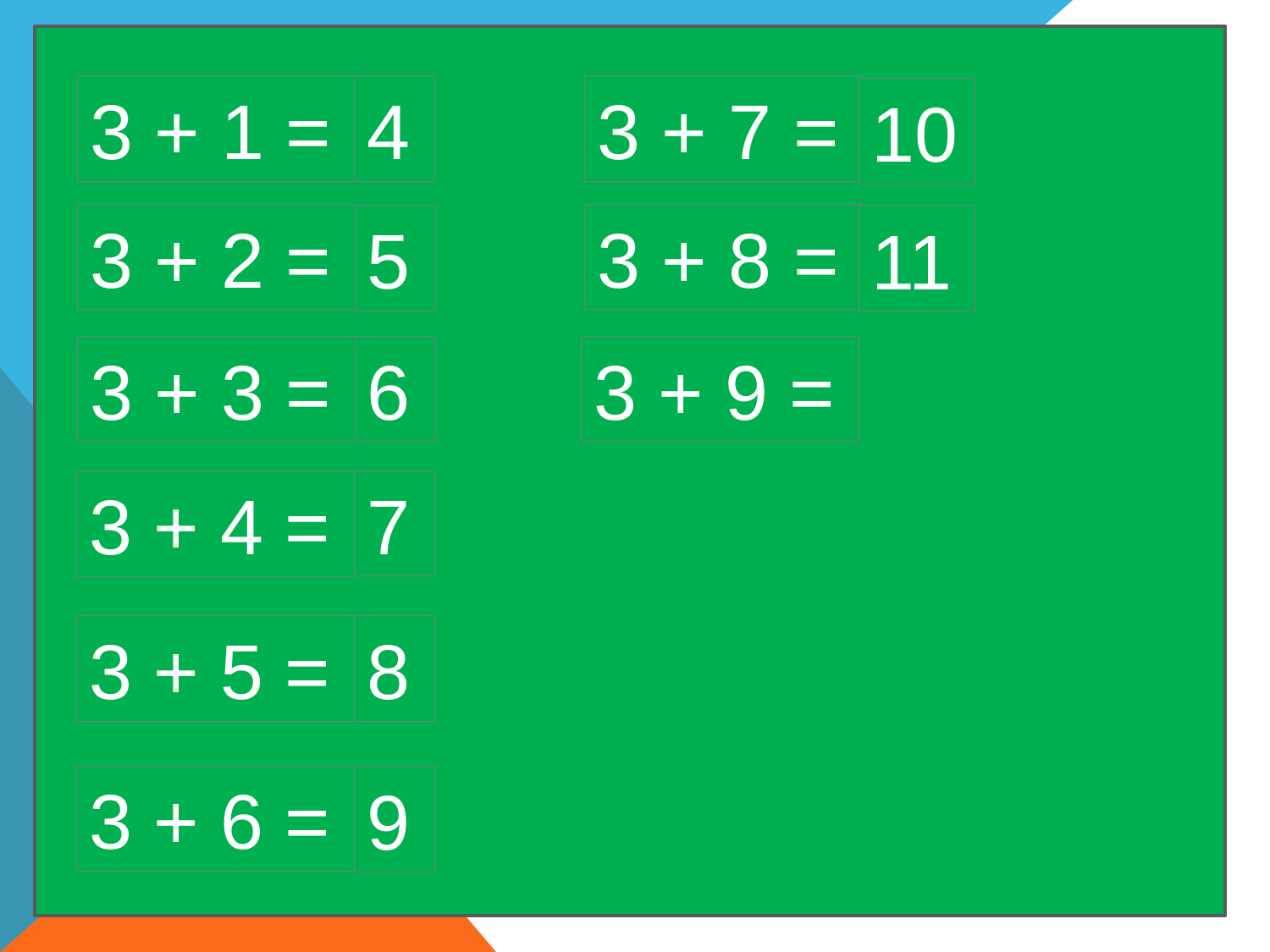

4
3 + 1 =
3 + 7 =
10
3 + 2 =
3 + 8 =
5
11
3 + 3 =
6
3 + 9 =
7
3 + 4 =
8
3 + 5 =
3 + 6 =
9